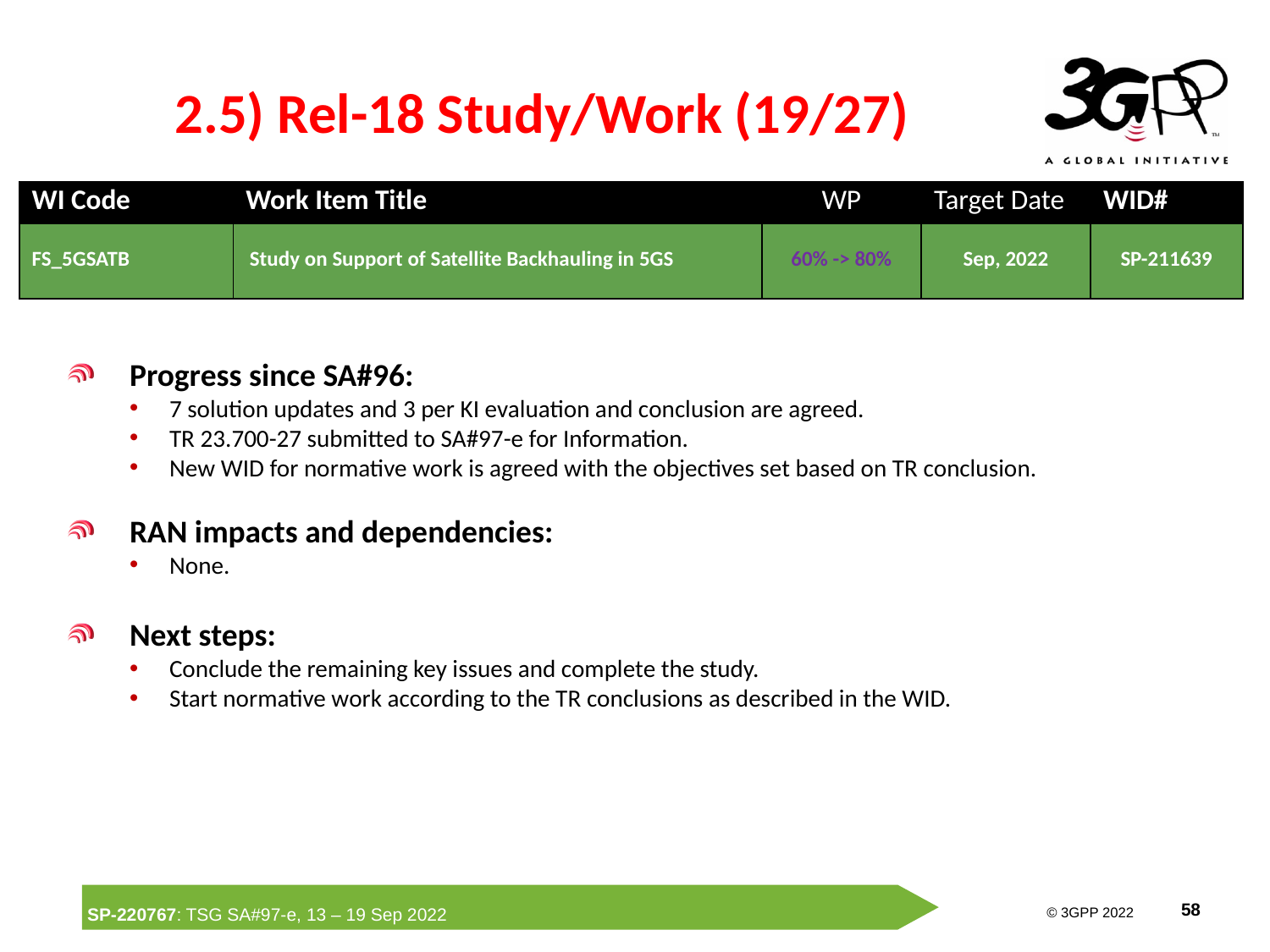

# 2.5) Rel-18 Study/Work (19/27)
| WI Code | Work Item Title | WP | Target Date | WID# |
| --- | --- | --- | --- | --- |
| FS\_5GSATB | Study on Support of Satellite Backhauling in 5GS | 60% -> 80% | Sep, 2022 | SP-211639 |
Progress since SA#96:
7 solution updates and 3 per KI evaluation and conclusion are agreed.
TR 23.700-27 submitted to SA#97-e for Information.
New WID for normative work is agreed with the objectives set based on TR conclusion.

RAN impacts and dependencies:
None.

Next steps:
Conclude the remaining key issues and complete the study.
Start normative work according to the TR conclusions as described in the WID.